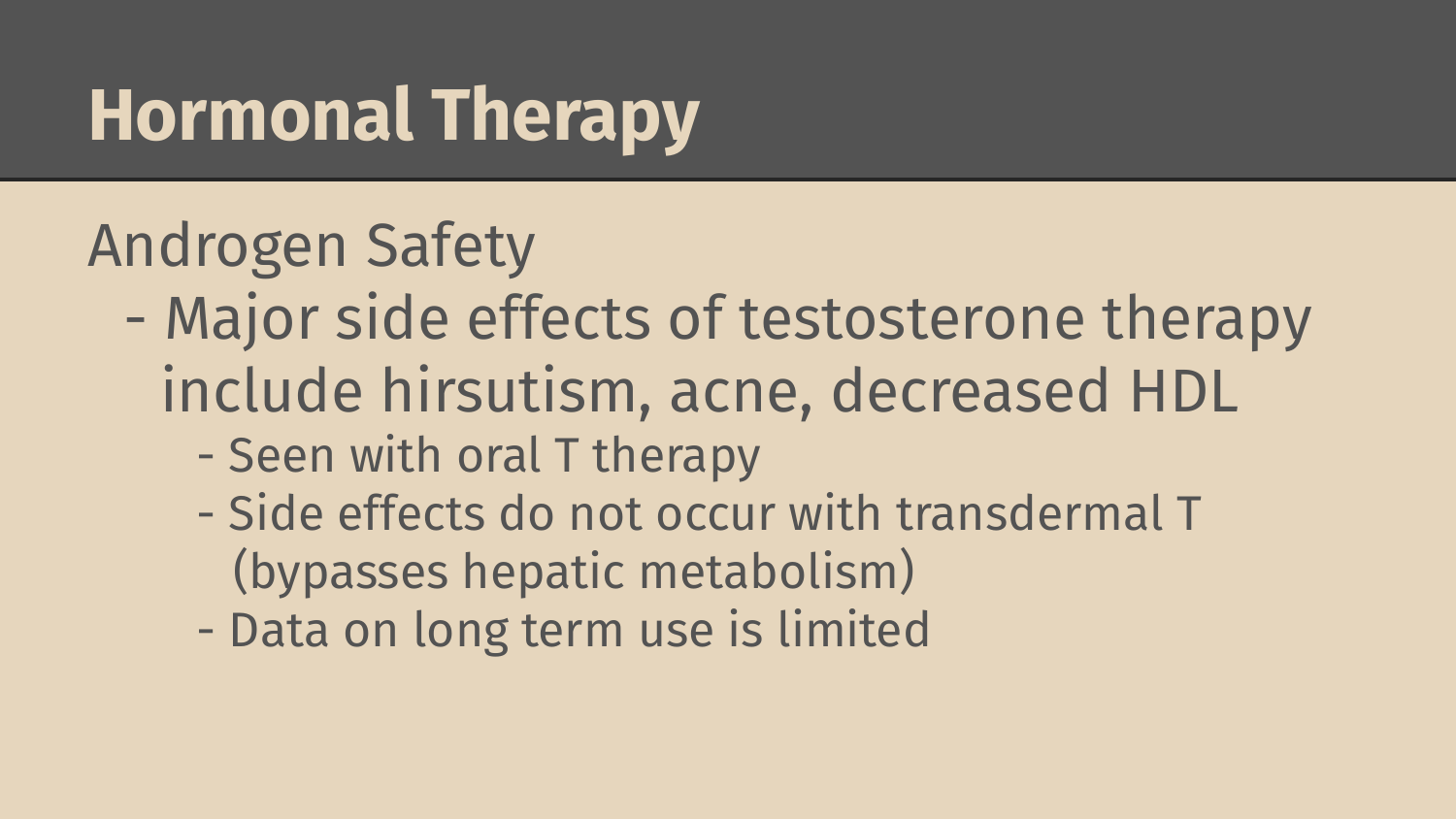

# Hormonal Therapy
Androgen Safety
- Major side effects of testosterone therapy include hirsutism, acne, decreased HDL
- Seen with oral T therapy
- Side effects do not occur with transdermal T (bypasses hepatic metabolism)
- Data on long term use is limited